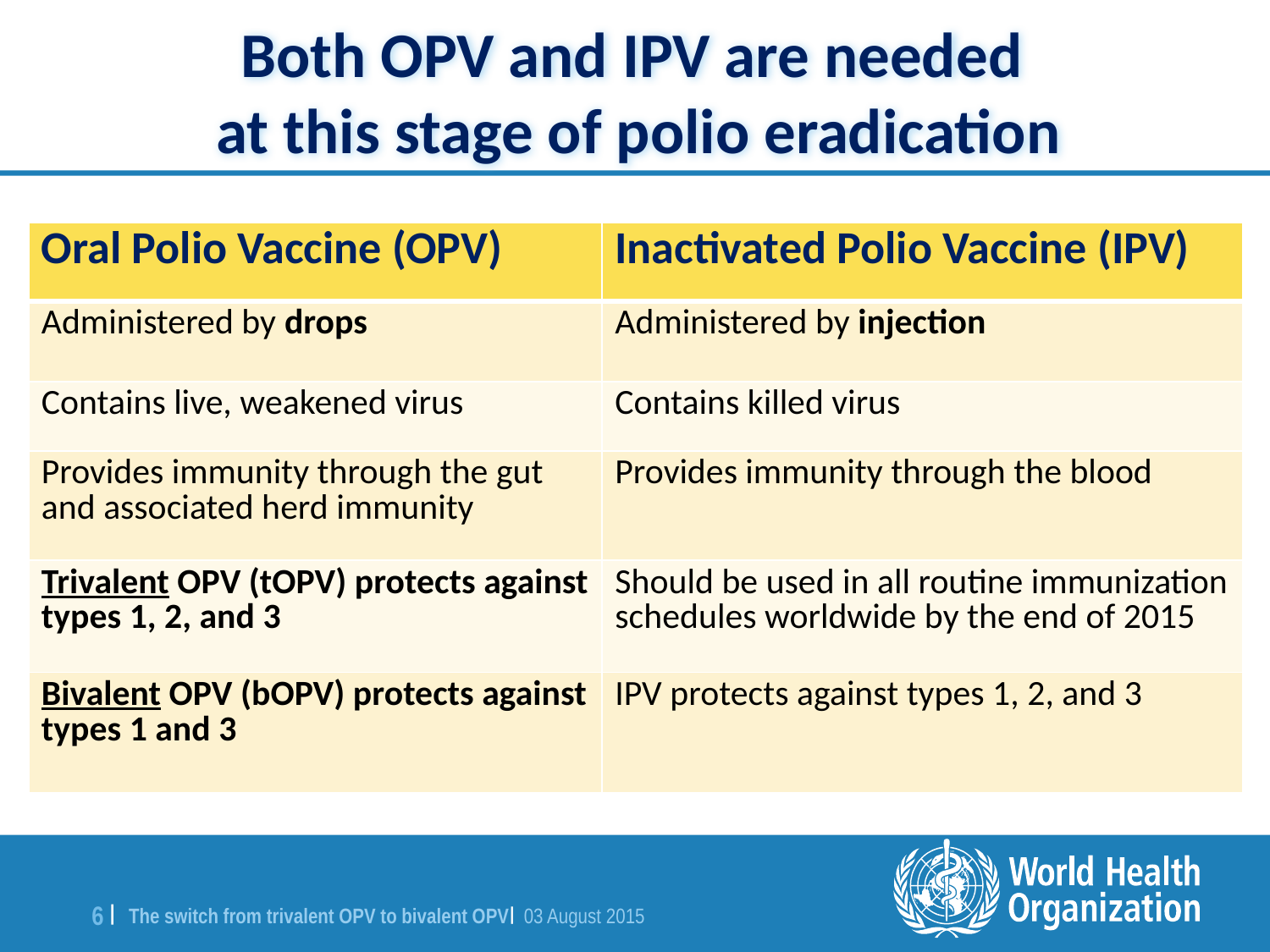

Both OPV and IPV are needed
at this stage of polio eradication
| Oral Polio Vaccine (OPV) | Inactivated Polio Vaccine (IPV) |
| --- | --- |
| Administered by drops | Administered by injection |
| Contains live, weakened virus | Contains killed virus |
| Provides immunity through the gut and associated herd immunity | Provides immunity through the blood |
| Trivalent OPV (tOPV) protects against types 1, 2, and 3 | Should be used in all routine immunization schedules worldwide by the end of 2015 |
| Bivalent OPV (bOPV) protects against types 1 and 3 | IPV protects against types 1, 2, and 3 |